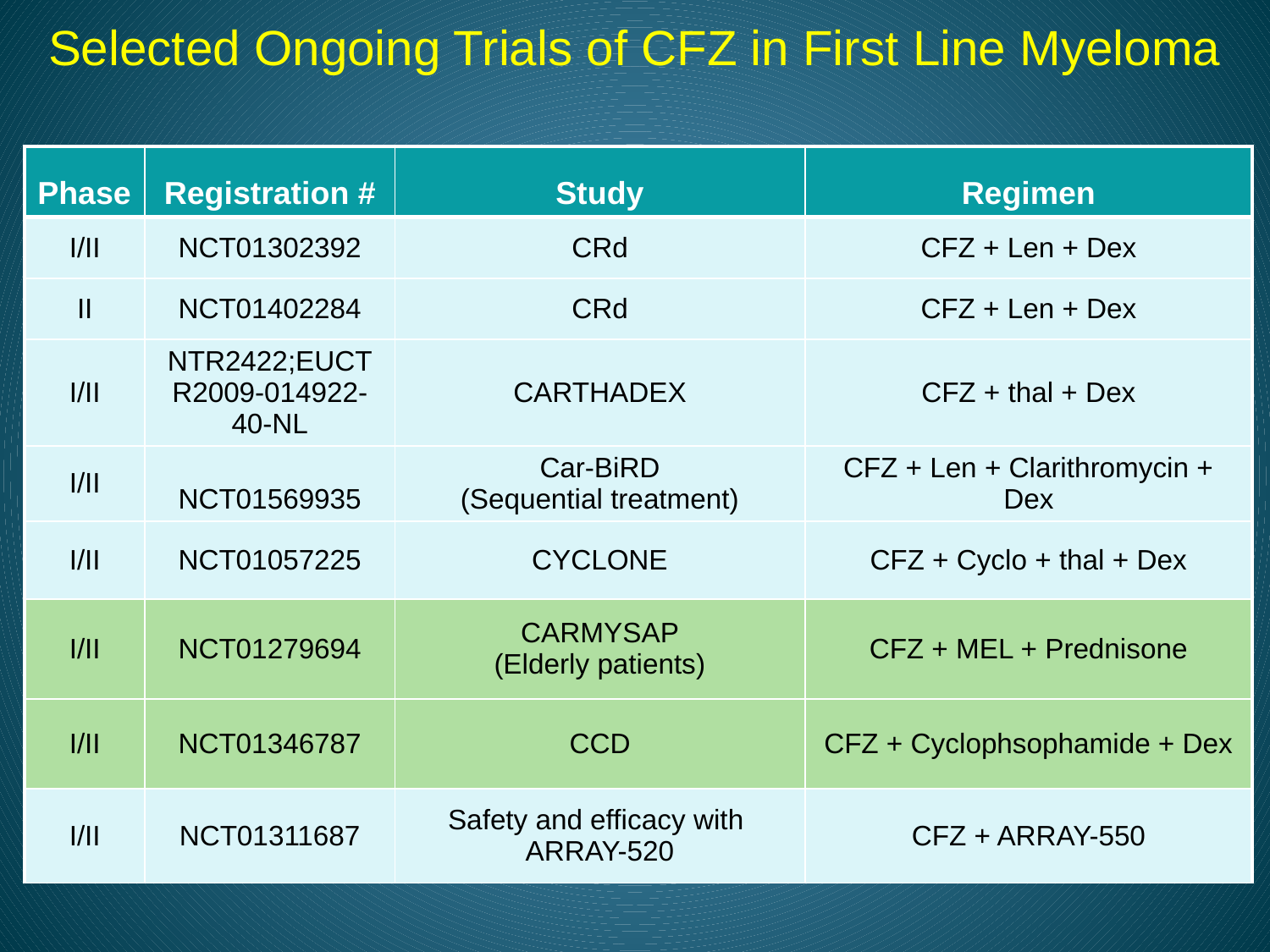

# Selected Ongoing Trials of CFZ in First Line Myeloma
| Phase | Registration # | Study | Regimen |
| --- | --- | --- | --- |
| I/II | NCT01302392 | CRd | CFZ + Len + Dex |
| II | NCT01402284 | CRd | CFZ + Len + Dex |
| I/II | NTR2422;EUCTR2009-014922-40-NL | CARTHADEX | CFZ + thal + Dex |
| I/II | NCT01569935 | Car-BiRD (Sequential treatment) | CFZ + Len + Clarithromycin + Dex |
| I/II | NCT01057225 | CYCLONE | CFZ + Cyclo + thal + Dex |
| I/II | NCT01279694 | CARMYSAP (Elderly patients) | CFZ + MEL + Prednisone |
| I/II | NCT01346787 | CCD | CFZ + Cyclophsophamide + Dex |
| I/II | NCT01311687 | Safety and efficacy with ARRAY-520 | CFZ + ARRAY-550 |